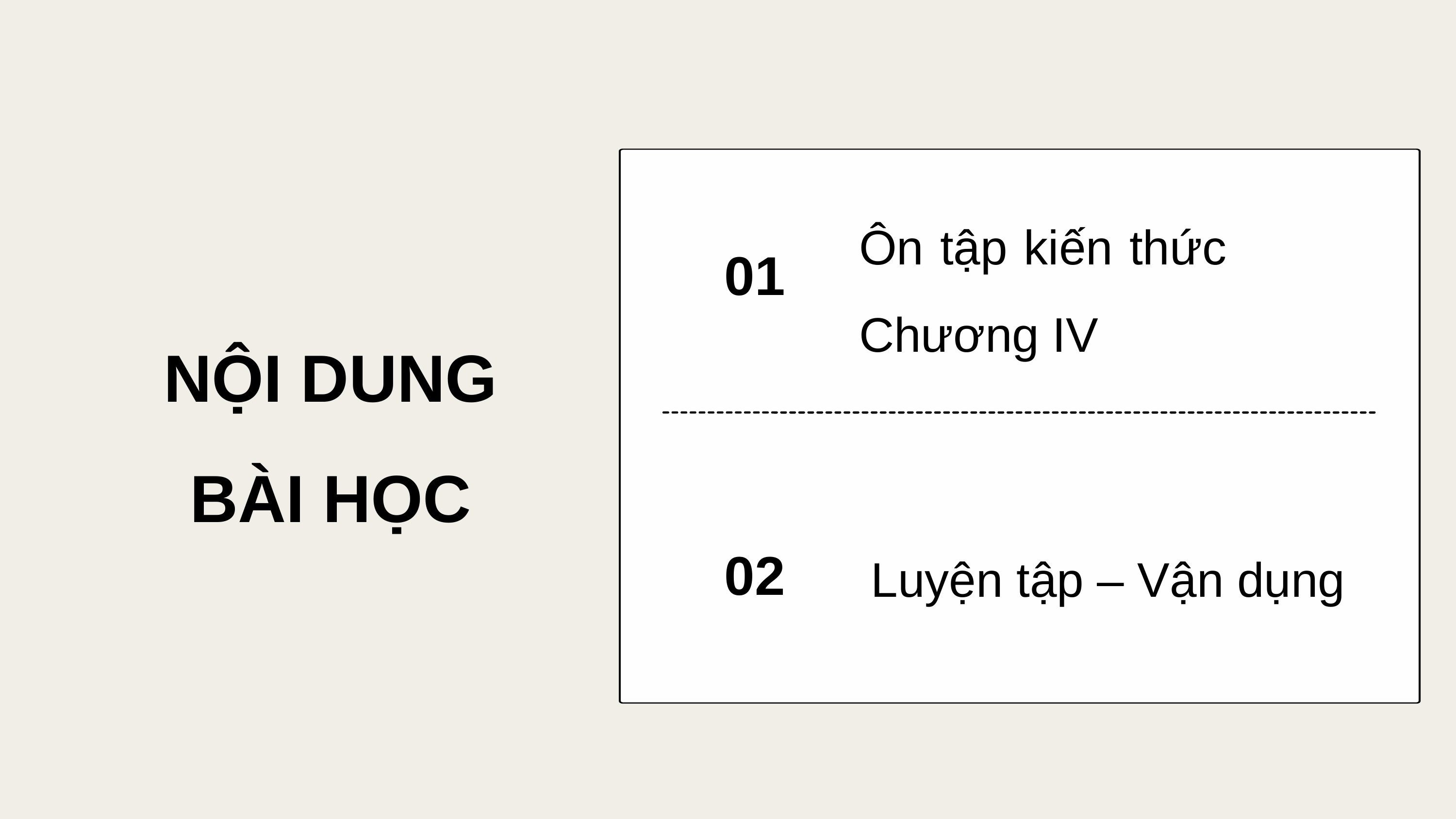

Ôn tập kiến thức Chương IV
01
NỘI DUNG BÀI HỌC

Luyện tập – Vận dụng
02